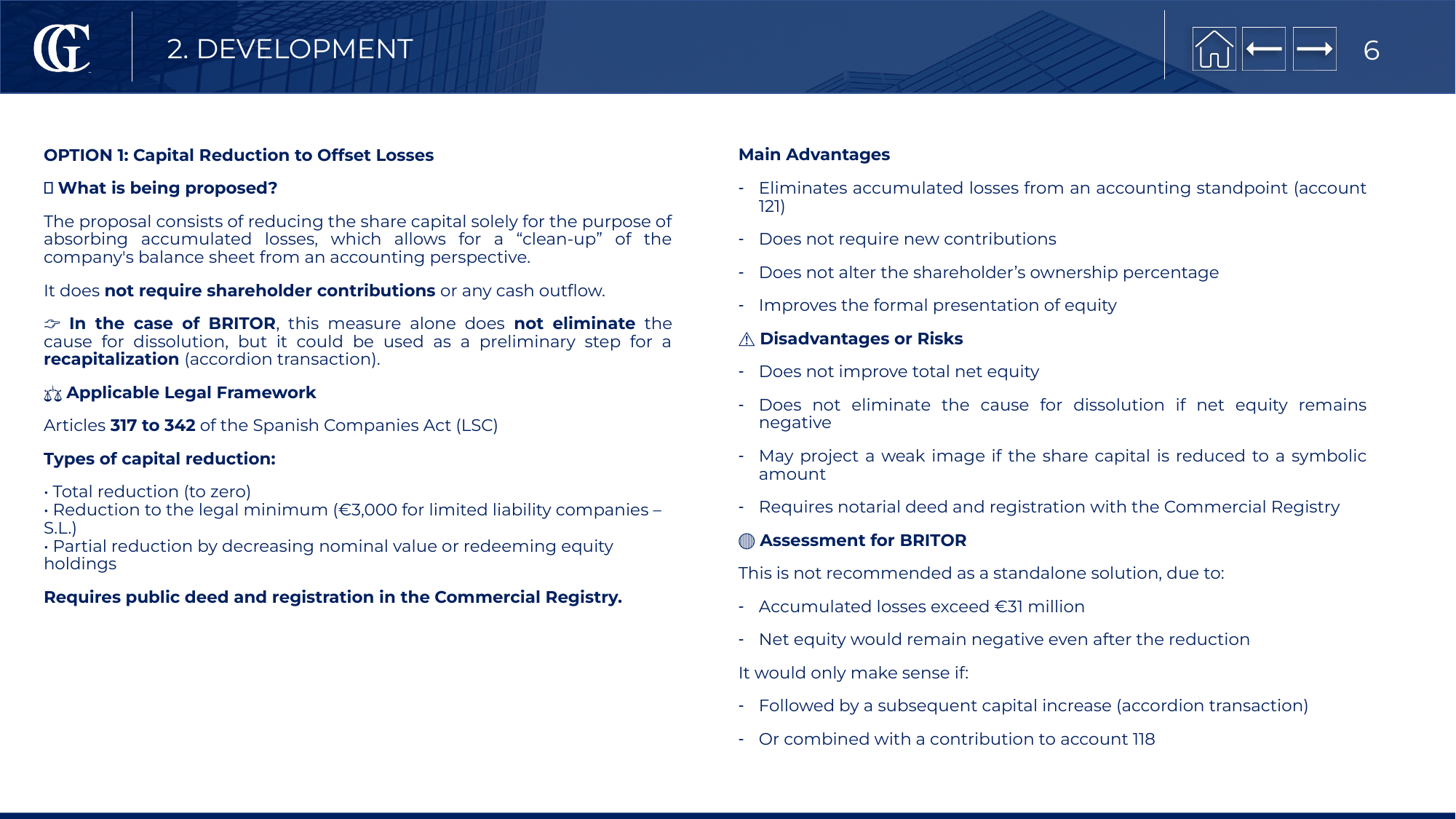

2. DEVELOPMENT
OPTION 1: Capital Reduction to Offset Losses
🧩 What is being proposed?
The proposal consists of reducing the share capital solely for the purpose of absorbing accumulated losses, which allows for a “clean-up” of the company's balance sheet from an accounting perspective.
It does not require shareholder contributions or any cash outflow.
👉 In the case of BRITOR, this measure alone does not eliminate the cause for dissolution, but it could be used as a preliminary step for a recapitalization (accordion transaction).
⚖️ Applicable Legal Framework
Articles 317 to 342 of the Spanish Companies Act (LSC)
Types of capital reduction:
• Total reduction (to zero)
• Reduction to the legal minimum (€3,000 for limited liability companies – S.L.)
• Partial reduction by decreasing nominal value or redeeming equity holdings
Requires public deed and registration in the Commercial Registry.

Main Advantages
Eliminates accumulated losses from an accounting standpoint (account 121)
Does not require new contributions
Does not alter the shareholder’s ownership percentage
Improves the formal presentation of equity
⚠️ Disadvantages or Risks
Does not improve total net equity
Does not eliminate the cause for dissolution if net equity remains negative
May project a weak image if the share capital is reduced to a symbolic amount
Requires notarial deed and registration with the Commercial Registry
🔴 Assessment for BRITOR
This is not recommended as a standalone solution, due to:
Accumulated losses exceed €31 million
Net equity would remain negative even after the reduction
It would only make sense if:
Followed by a subsequent capital increase (accordion transaction)
Or combined with a contribution to account 118